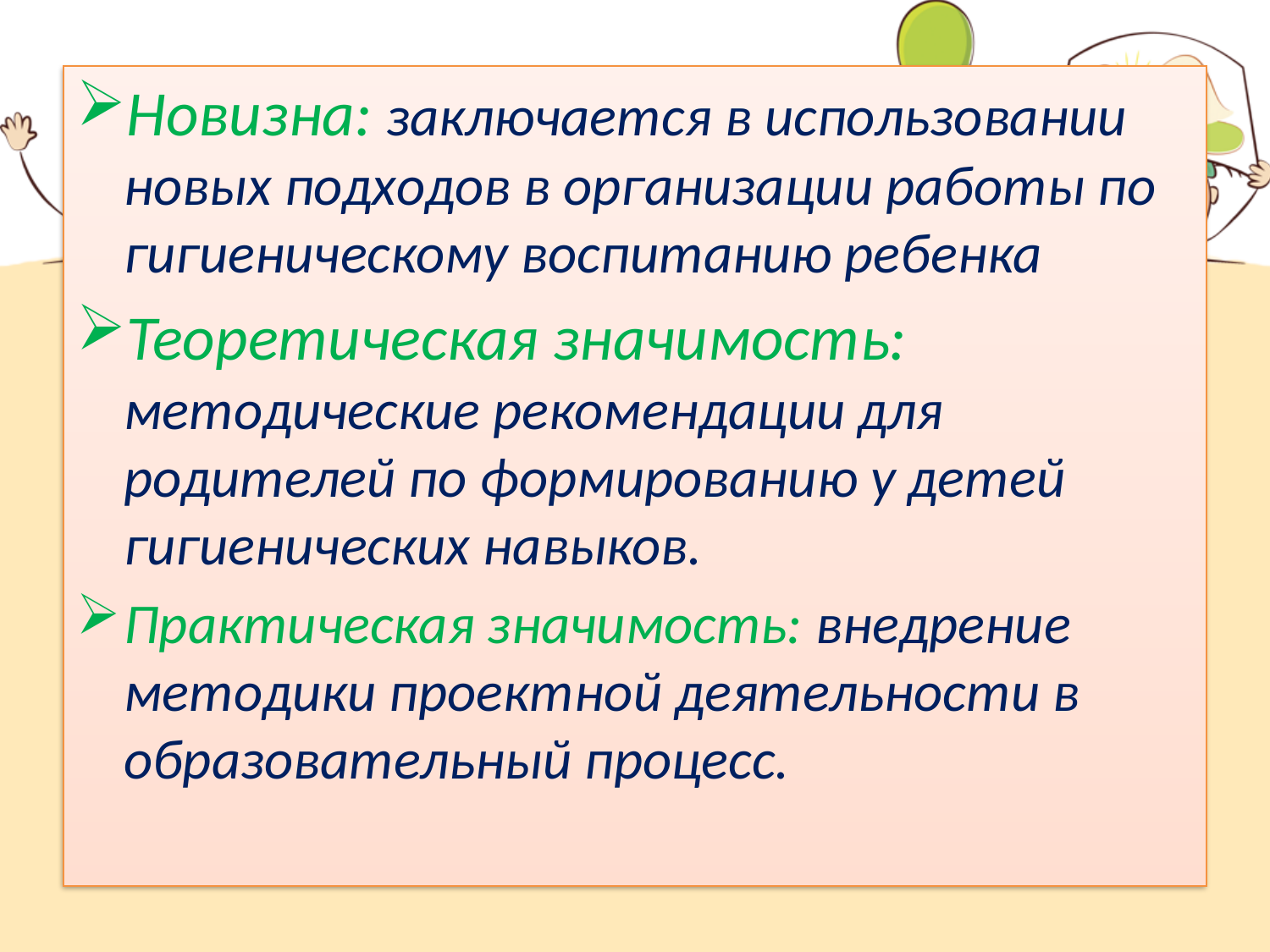

Новизна: заключается в использовании новых подходов в организации работы по гигиеническому воспитанию ребенка
Теоретическая значимость: методические рекомендации для родителей по формированию у детей гигиенических навыков.
Практическая значимость: внедрение методики проектной деятельности в образовательный процесс.